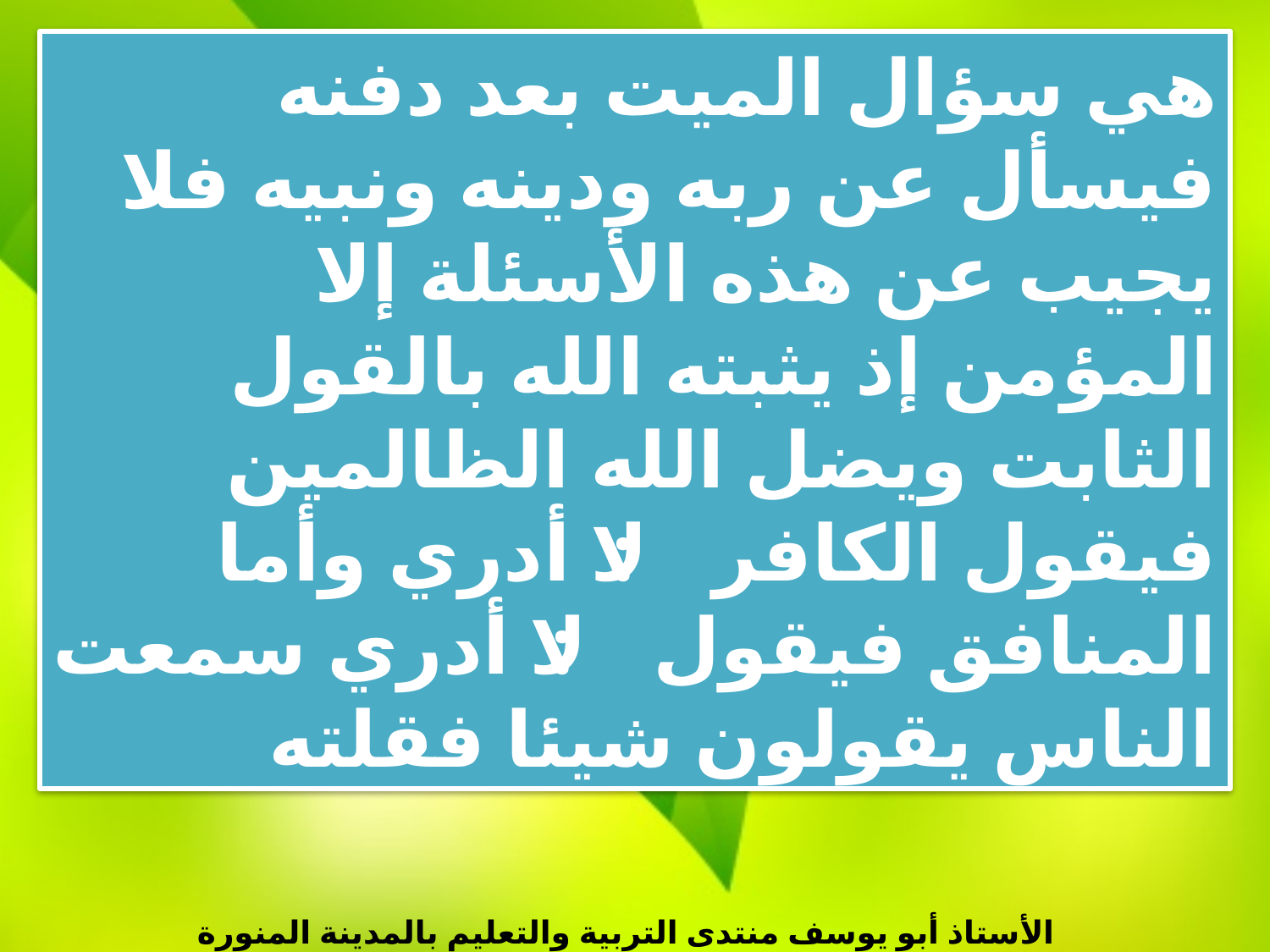

هي سؤال الميت بعد دفنه فيسأل عن ربه ودينه ونبيه فلا يجيب عن هذه الأسئلة إلا المؤمن إذ يثبته الله بالقول الثابت ويضل الله الظالمين فيقول الكافر : لا أدري وأما المنافق فيقول : لا أدري سمعت الناس يقولون شيئا فقلته
الأستاذ أبو يوسف منتدى التربية والتعليم بالمدينة المنورة